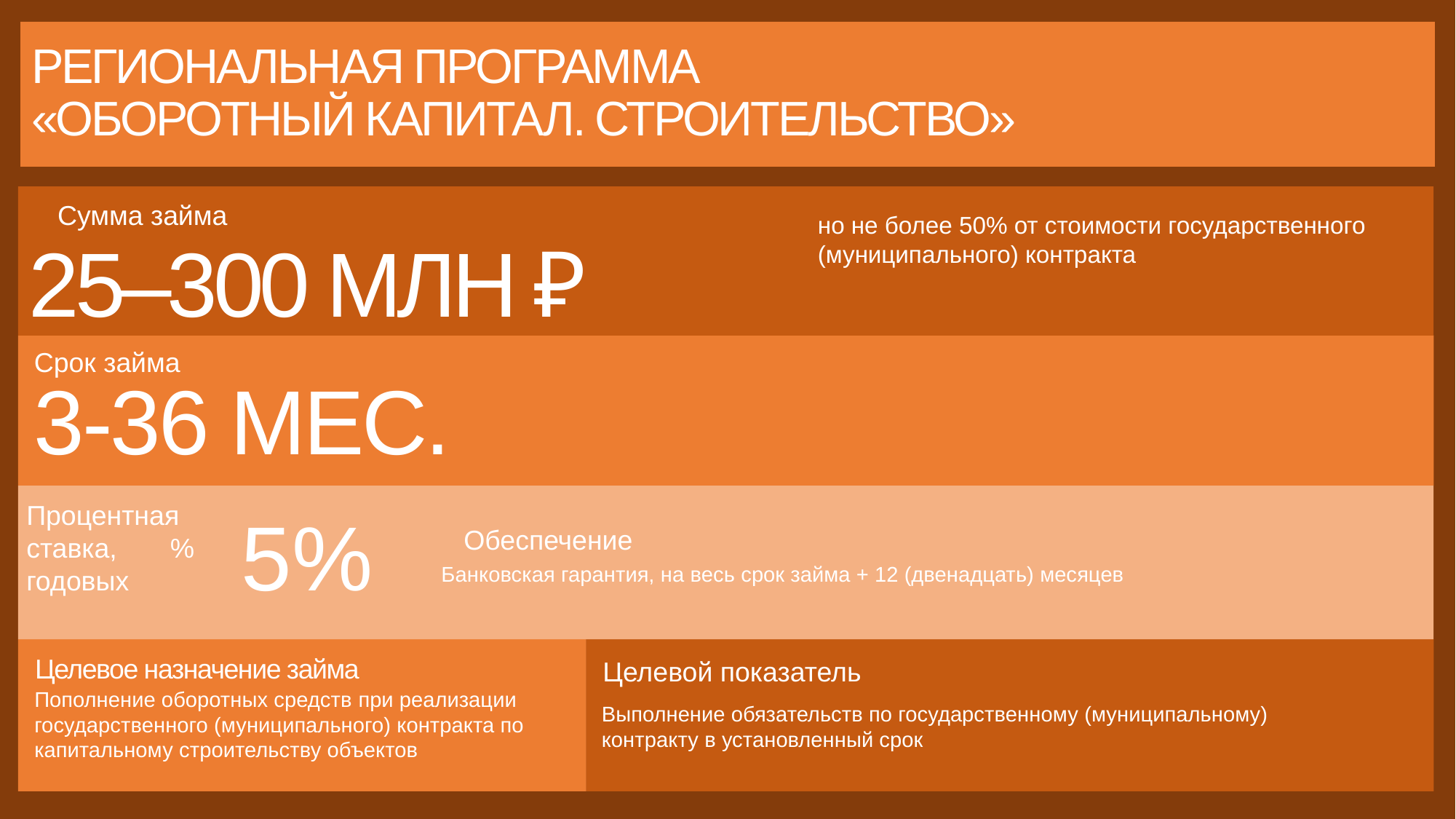

# РЕГИОНАЛЬНАЯ ПРОГРАММА «ОБОРОТНЫЙ КАПИТАЛ. СТРОИТЕЛЬСТВО»

Сумма займа
но не более 50% от стоимости государственного (муниципального) контракта
25–300 МЛН ₽

Срок займа
3-36 МЕС.

Процентная ставка,       % годовых
5%
Обеспечение
Банковская гарантия, на весь срок займа + 12 (двенадцать) месяцев

Целевое назначение займа
Целевой показатель
Пополнение оборотных средств при реализации государственного (муниципального) контракта по капитальному строительству объектов
Выполнение обязательств по государственному (муниципальному) контракту в установленный срок